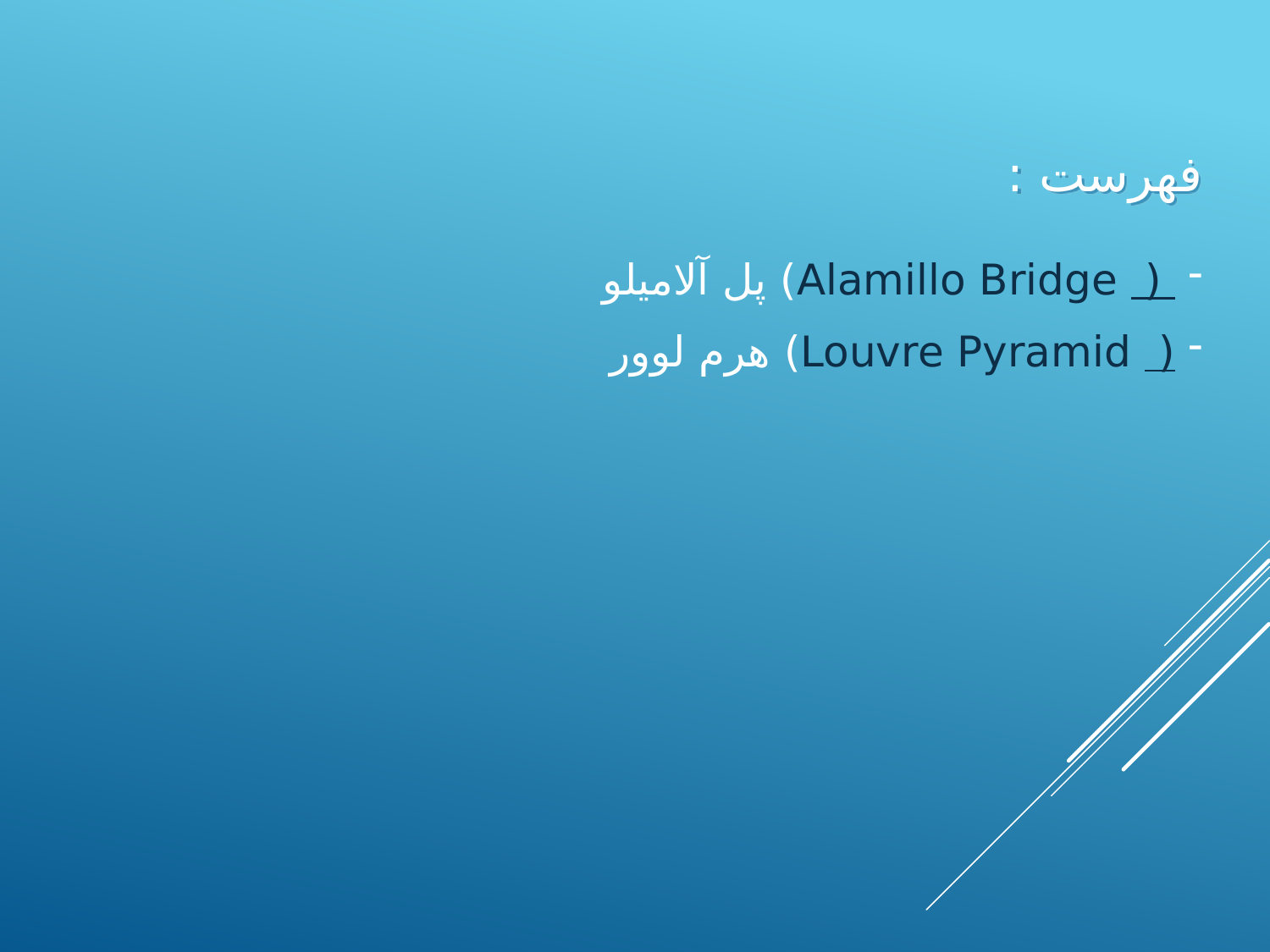

فهرست :
 پل آلامیلو (Alamillo Bridge  )
 هرم لوور (Louvre Pyramid  )